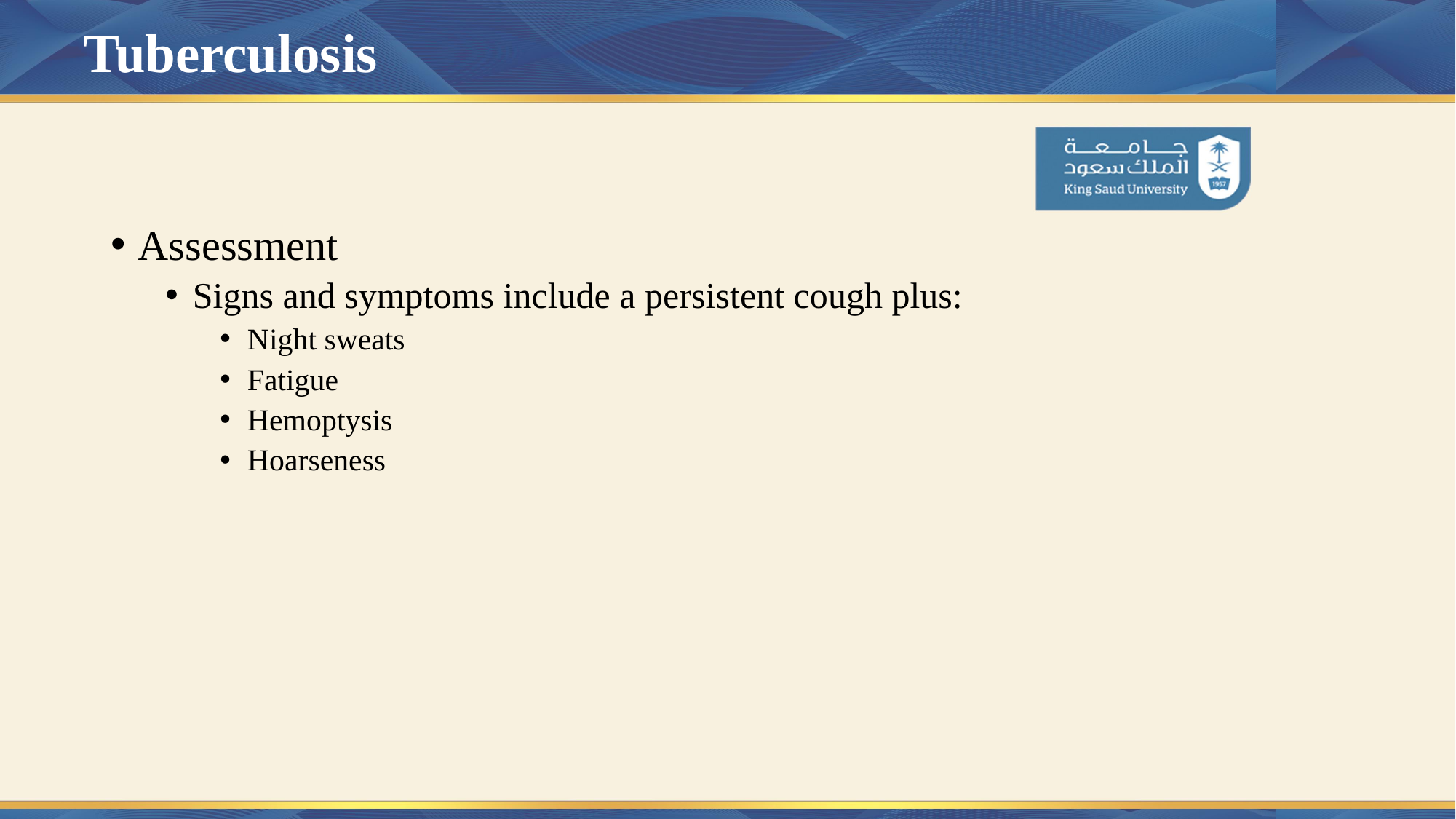

# Tuberculosis
Assessment
Signs and symptoms include a persistent cough plus:
Night sweats
Fatigue
Hemoptysis
Hoarseness